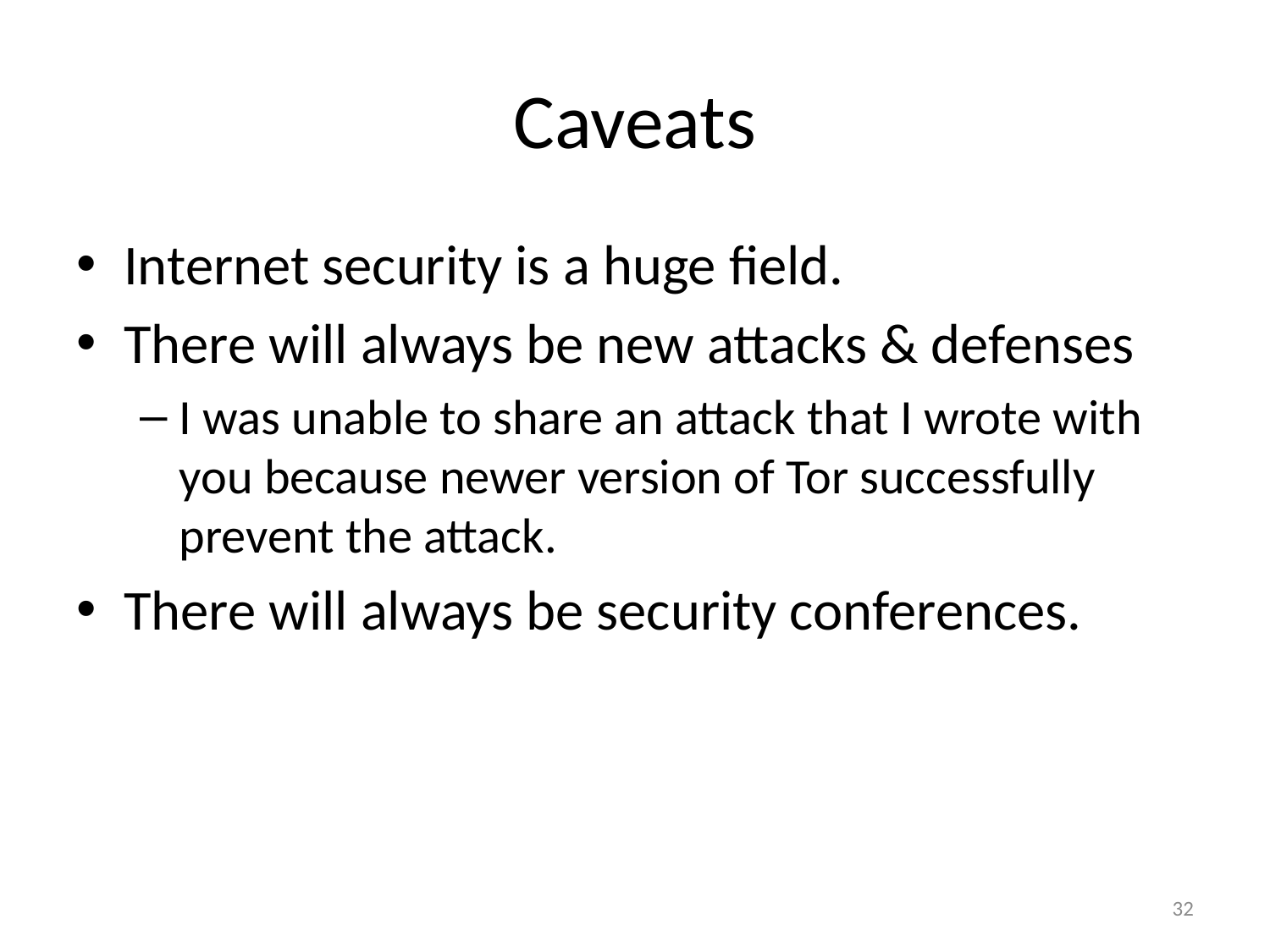

# Caveats
Internet security is a huge field.
There will always be new attacks & defenses
I was unable to share an attack that I wrote with you because newer version of Tor successfully prevent the attack.
There will always be security conferences.
32